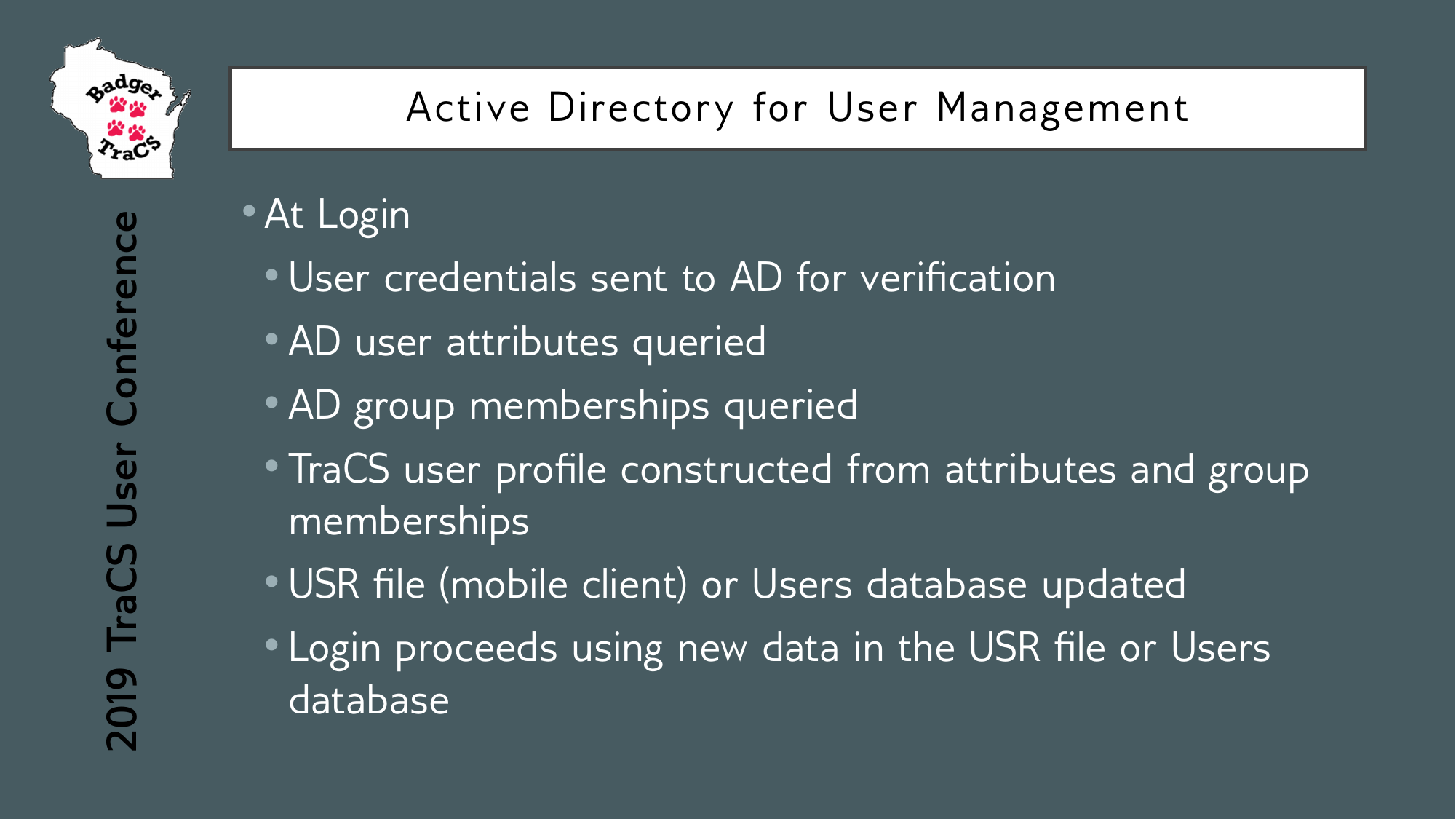

Active Directory for User Management
At Login
User credentials sent to AD for verification
AD user attributes queried
AD group memberships queried
TraCS user profile constructed from attributes and group memberships
USR file (mobile client) or Users database updated
Login proceeds using new data in the USR file or Users database